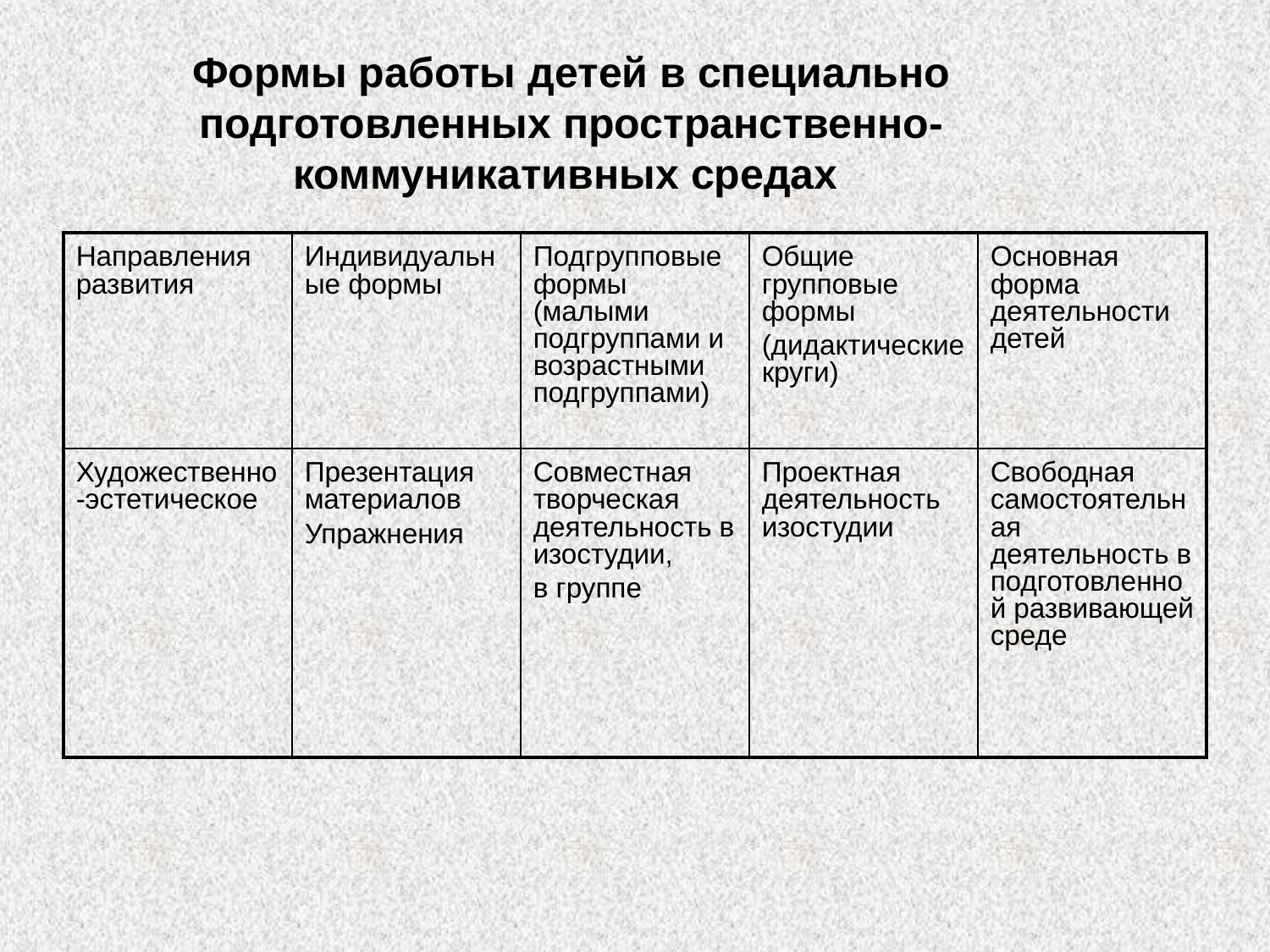

Формы работы детей в специально подготовленных пространственно-коммуникативных средах
| Направления развития | Индивидуальные формы | Подгрупповые формы (малыми подгруппами и возрастными подгруппами) | Общие групповые формы (дидактические круги) | Основная форма деятельности детей |
| --- | --- | --- | --- | --- |
| Художественно-эстетическое | Презентация материалов Упражнения | Совместная творческая деятельность в изостудии, в группе | Проектная деятельность изостудии | Свободная самостоятельная деятельность в подготовленной развивающей среде |